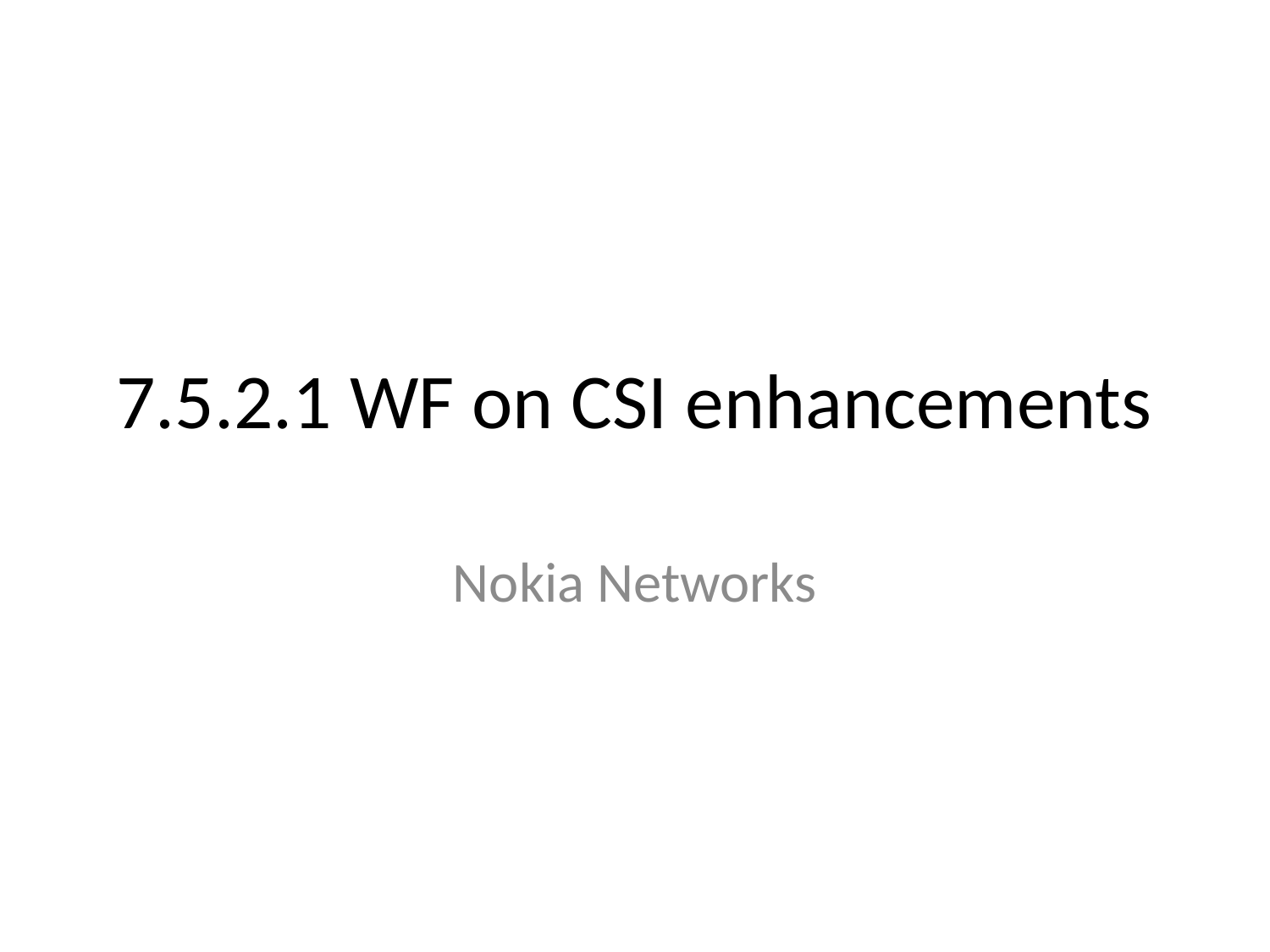

# 7.5.2.1 WF on CSI enhancements
Nokia Networks